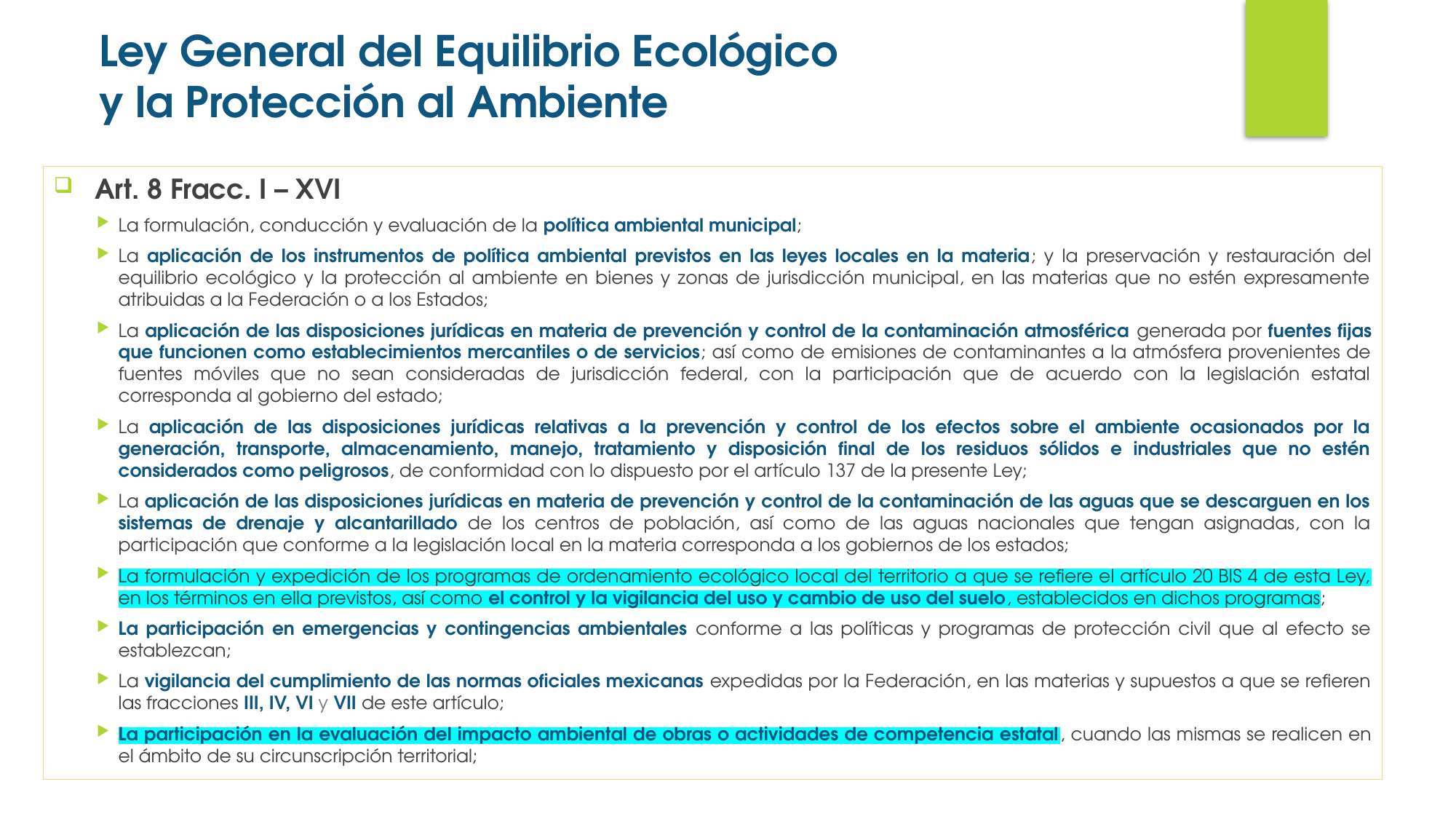

Ley General del Equilibrio Ecológico
y la Protección al Ambiente
Art. 8 Fracc. I – XVI
La formulación, conducción y evaluación de la política ambiental municipal;
La aplicación de los instrumentos de política ambiental previstos en las leyes locales en la materia; y la preservación y restauración del equilibrio ecológico y la protección al ambiente en bienes y zonas de jurisdicción municipal, en las materias que no estén expresamente atribuidas a la Federación o a los Estados;
La aplicación de las disposiciones jurídicas en materia de prevención y control de la contaminación atmosférica generada por fuentes fijas que funcionen como establecimientos mercantiles o de servicios; así como de emisiones de contaminantes a la atmósfera provenientes de fuentes móviles que no sean consideradas de jurisdicción federal, con la participación que de acuerdo con la legislación estatal corresponda al gobierno del estado;
La aplicación de las disposiciones jurídicas relativas a la prevención y control de los efectos sobre el ambiente ocasionados por la generación, transporte, almacenamiento, manejo, tratamiento y disposición final de los residuos sólidos e industriales que no estén considerados como peligrosos, de conformidad con lo dispuesto por el artículo 137 de la presente Ley;
La aplicación de las disposiciones jurídicas en materia de prevención y control de la contaminación de las aguas que se descarguen en los sistemas de drenaje y alcantarillado de los centros de población, así como de las aguas nacionales que tengan asignadas, con la participación que conforme a la legislación local en la materia corresponda a los gobiernos de los estados;
La formulación y expedición de los programas de ordenamiento ecológico local del territorio a que se refiere el artículo 20 BIS 4 de esta Ley, en los términos en ella previstos, así como el control y la vigilancia del uso y cambio de uso del suelo, establecidos en dichos programas;
La participación en emergencias y contingencias ambientales conforme a las políticas y programas de protección civil que al efecto se establezcan;
La vigilancia del cumplimiento de las normas oficiales mexicanas expedidas por la Federación, en las materias y supuestos a que se refieren las fracciones III, IV, VI y VII de este artículo;
La participación en la evaluación del impacto ambiental de obras o actividades de competencia estatal, cuando las mismas se realicen en el ámbito de su circunscripción territorial;